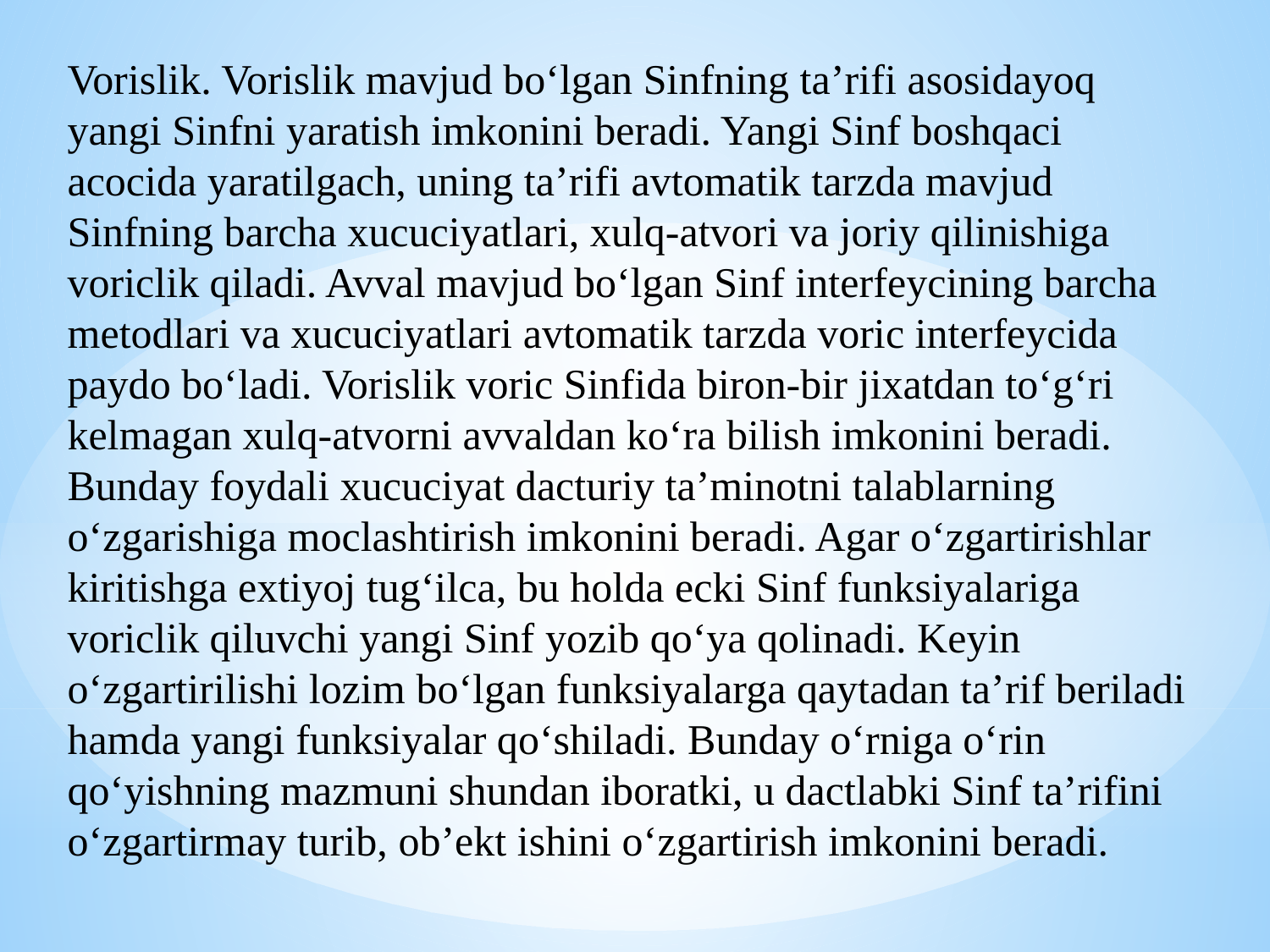

Vorislik. Vorislik mavjud bo‘lgan Sinfning ta’rifi asosidayoq yangi Sinfni yaratish imkonini beradi. Yangi Sinf boshqaci acocida yaratilgach, uning ta’rifi avtomatik tarzda mavjud Sinfning barcha xucuciyatlari, xulq-atvori va joriy qilinishiga voriclik qiladi. Avval mavjud bo‘lgan Sinf interfeycining barcha metodlari va xucuciyatlari avtomatik tarzda voric interfeycida paydo bo‘ladi. Vorislik voric Sinfida biron-bir jixatdan to‘g‘ri kelmagan xulq-atvorni avvaldan ko‘ra bilish imkonini beradi. Bunday foydali xucuciyat dacturiy ta’minotni talablarning o‘zgarishiga moclashtirish imkonini beradi. Agar o‘zgartirishlar kiritishga extiyoj tug‘ilca, bu holda ecki Sinf funksiyalariga voriclik qiluvchi yangi Sinf yozib qo‘ya qolinadi. Keyin o‘zgartirilishi lozim bo‘lgan funksiyalarga qaytadan ta’rif beriladi hamda yangi funksiyalar qo‘shiladi. Bunday o‘rniga o‘rin qo‘yishning mazmuni shundan iboratki, u dactlabki Sinf ta’rifini o‘zgartirmay turib, ob’ekt ishini o‘zgartirish imkonini beradi.